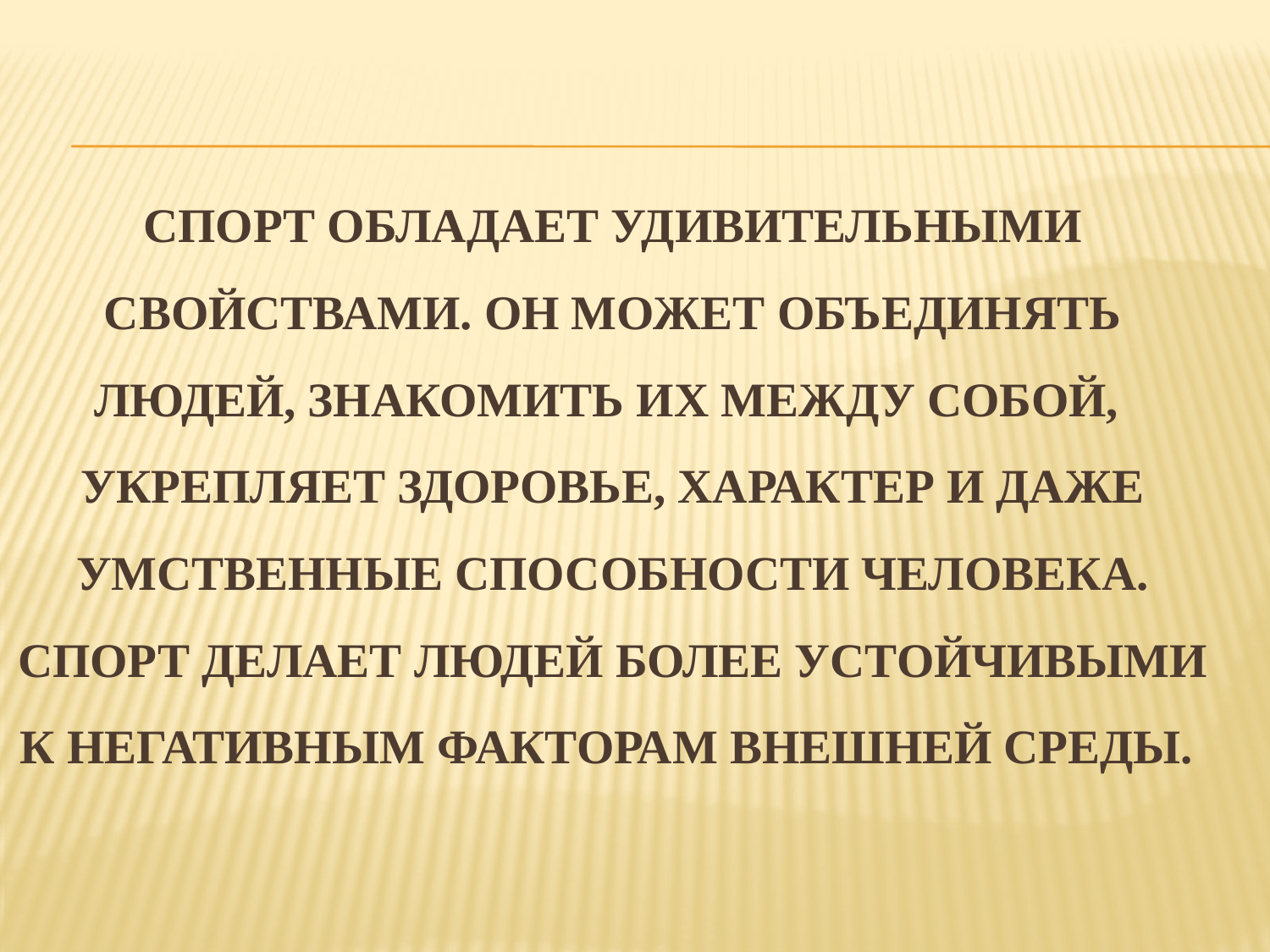

# Спорт обладает удивительными свойствами. Он может объединять людей, знакомить их между собой,  укрепляет здоровье, характер и даже умственные способности человека. Спорт делает людей более устойчивыми к негативным факторам внешней среды.